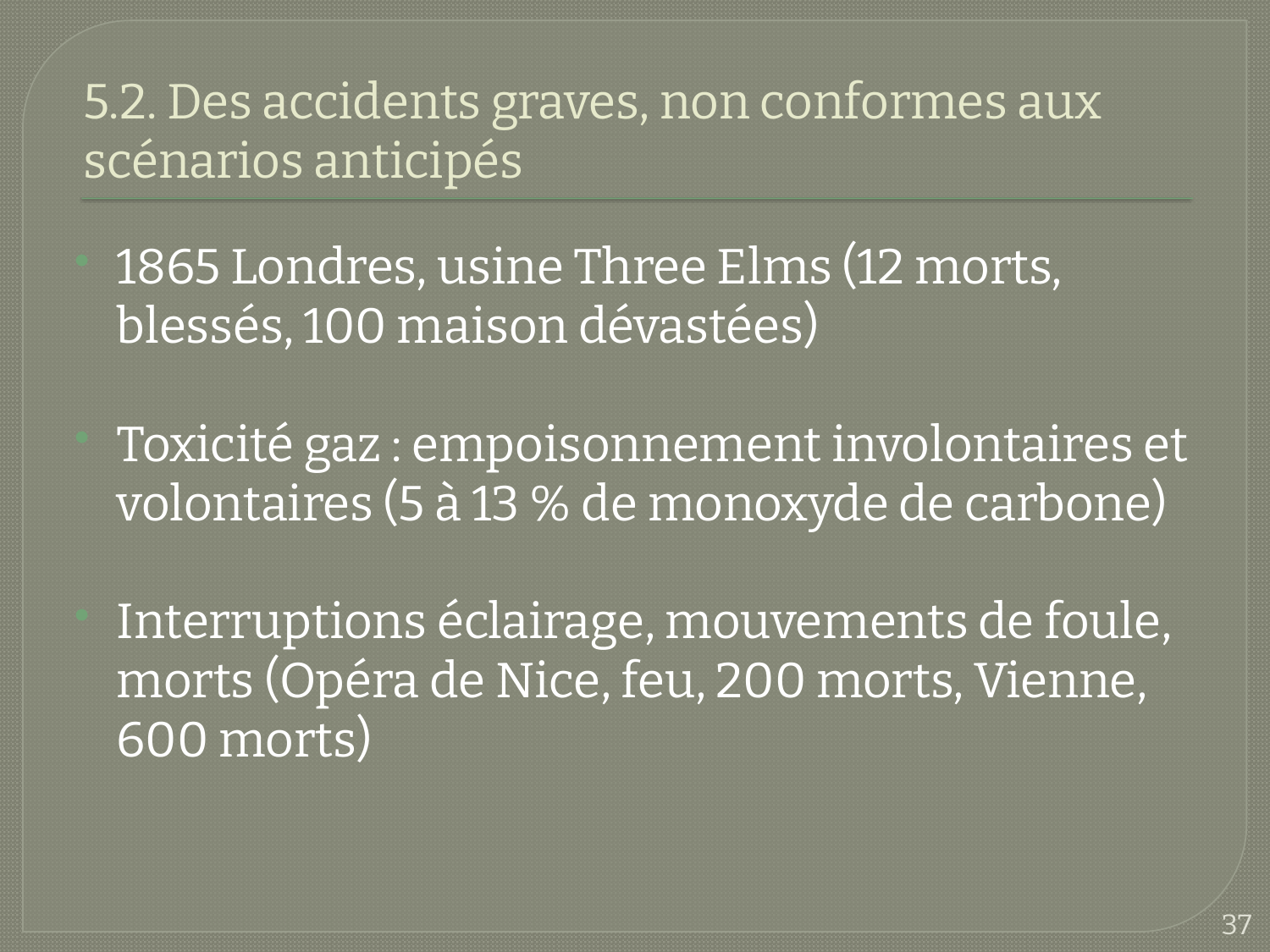

# 5.2. Des accidents graves, non conformes aux scénarios anticipés
1865 Londres, usine Three Elms (12 morts, blessés, 100 maison dévastées)

Toxicité gaz : empoisonnement involontaires et volontaires (5 à 13 % de monoxyde de carbone)

Interruptions éclairage, mouvements de foule, morts (Opéra de Nice, feu, 200 morts, Vienne, 600 morts)
37